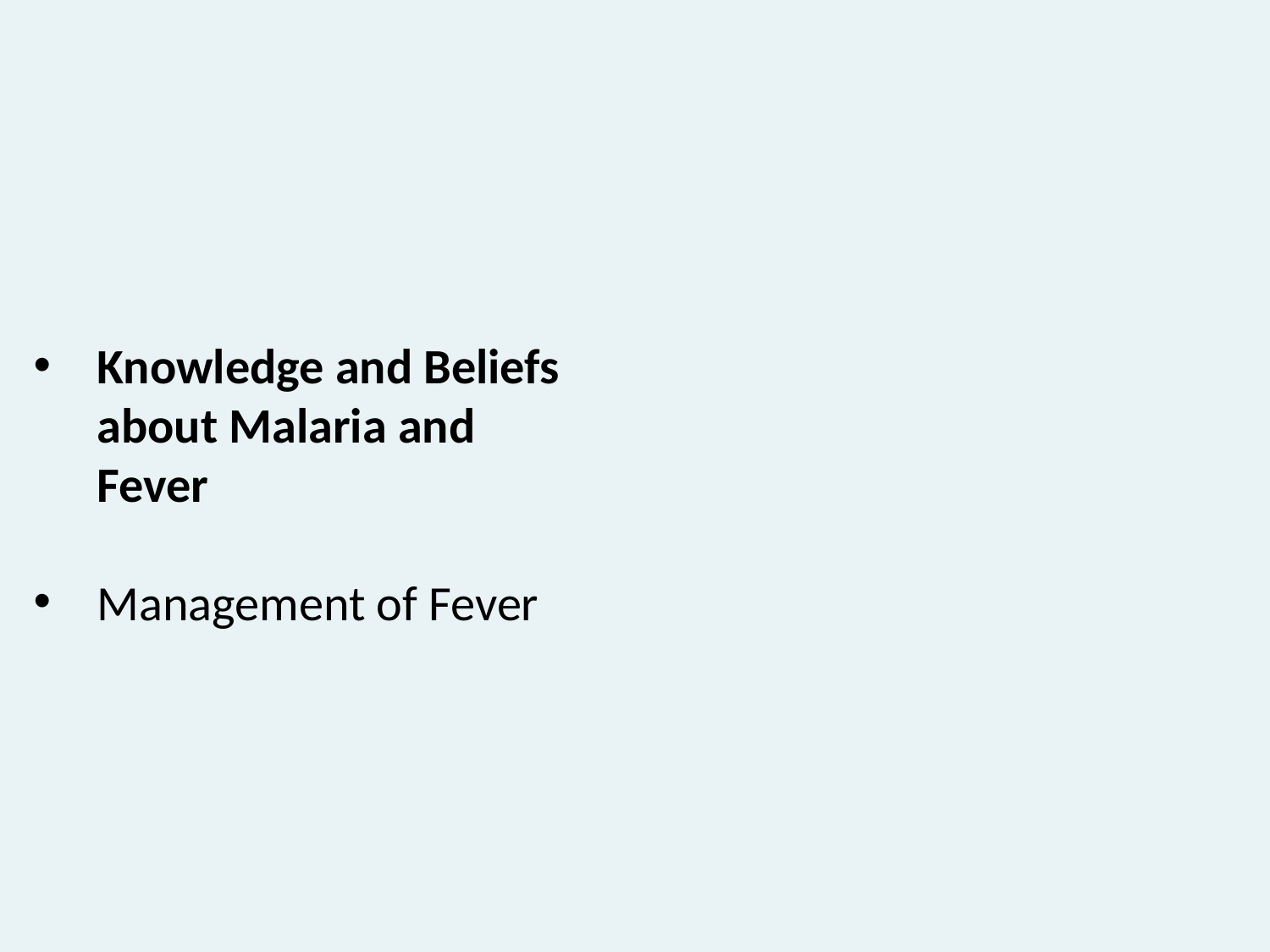

Knowledge and Beliefs about Malaria and Fever

Management of Fever